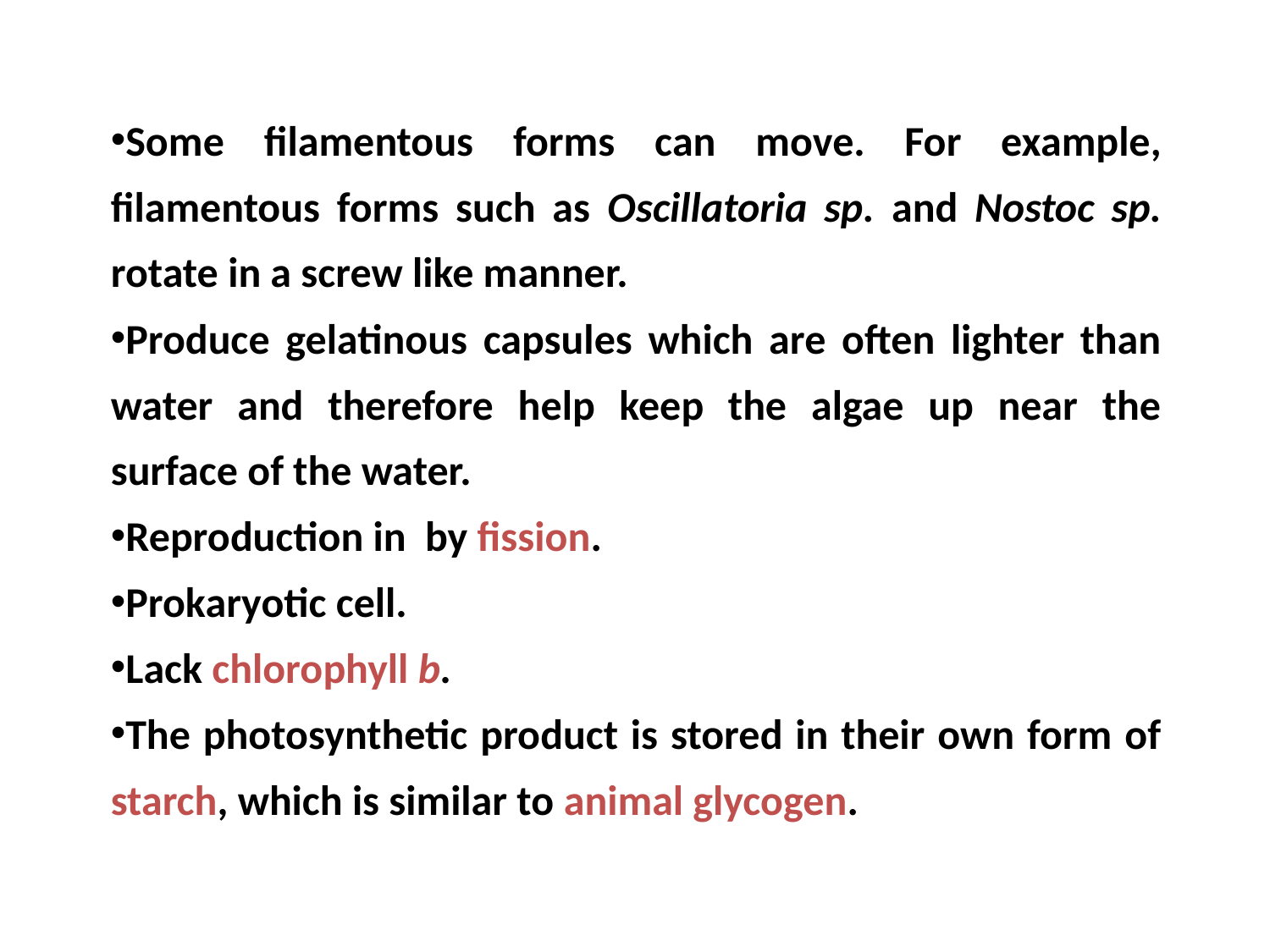

Some filamentous forms can move. For example, filamentous forms such as Oscillatoria sp. and Nostoc sp. rotate in a screw like manner.
Produce gelatinous capsules which are often lighter than water and therefore help keep the algae up near the surface of the water.
Reproduction in  by fission.
Prokaryotic cell.
Lack chlorophyll b.
The photosynthetic product is stored in their own form of starch, which is similar to animal glycogen.